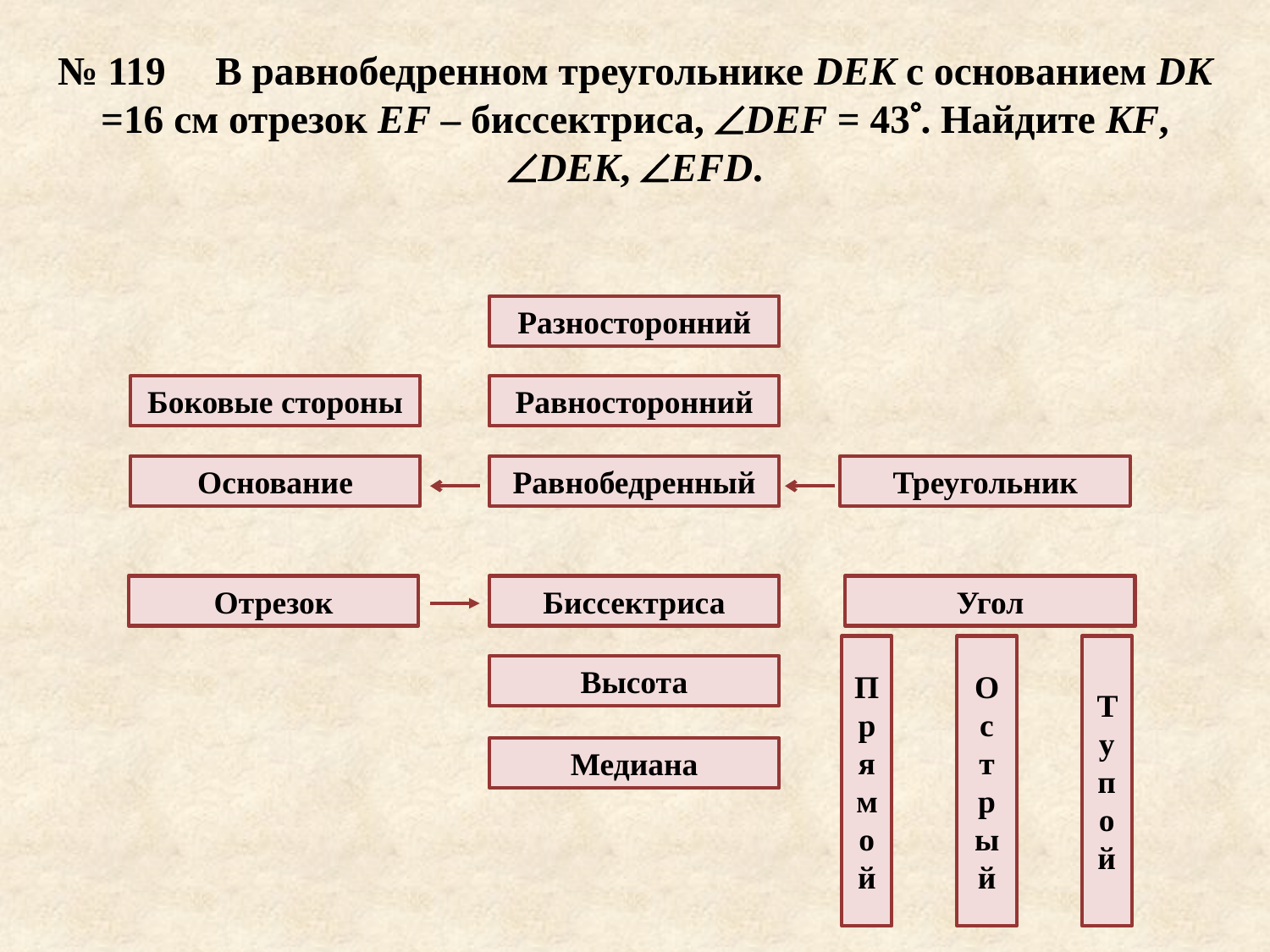

# № 119     В равнобедренном треугольнике DEK c основанием DK =16 см отрезок EF – биссектриса, ∠DEF = 43°. Найдите KF, ∠DEK, ∠EFD.
Разносторонний
Боковые стороны
Равносторонний
Основание
Равнобедренный
Треугольник
Отрезок
Биссектриса
Угол
Прямой
Ос
т
рый
Тупой
Высота
Медиана